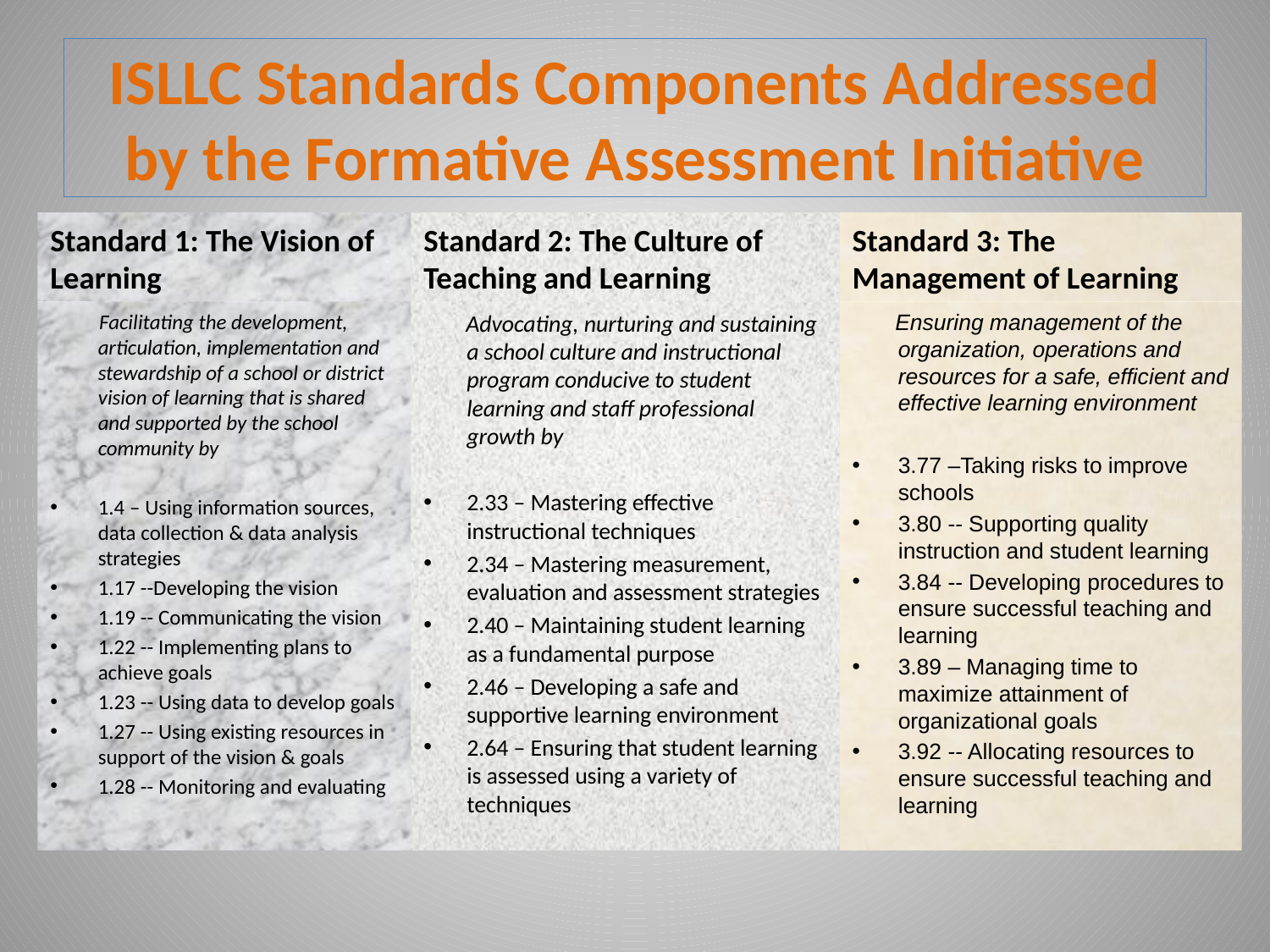

# ISLLC Standards Components Addressed by the Formative Assessment Initiative
Standard 1: The Vision of Learning
Standard 2: The Culture of Teaching and Learning
Standard 3: The Management of Learning
          Facilitating the development, articulation, implementation and stewardship of a school or district vision of learning that is shared and supported by the school community by

1.4 – Using information sources, data collection & data analysis strategies
1.17 --Developing the vision
1.19 -- Communicating the vision
1.22 -- Implementing plans to achieve goals
1.23 -- Using data to develop goals
1.27 -- Using existing resources in support of the vision & goals
1.28 -- Monitoring and evaluating
        Advocating, nurturing and sustaining a school culture and instructional program conducive to student learning and staff professional growth by

2.33 – Mastering effective instructional techniques
2.34 – Mastering measurement, evaluation and assessment strategies
2.40 – Maintaining student learning as a fundamental purpose
2.46 – Developing a safe and supportive learning environment
2.64 – Ensuring that student learning is assessed using a variety of techniques
       Ensuring management of the organization, operations and resources for a safe, efficient and effective learning environment

3.77 –Taking risks to improve schools
3.80 -- Supporting quality instruction and student learning
3.84 -- Developing procedures to ensure successful teaching and learning
3.89 – Managing time to maximize attainment of organizational goals
3.92 -- Allocating resources to ensure successful teaching and learning